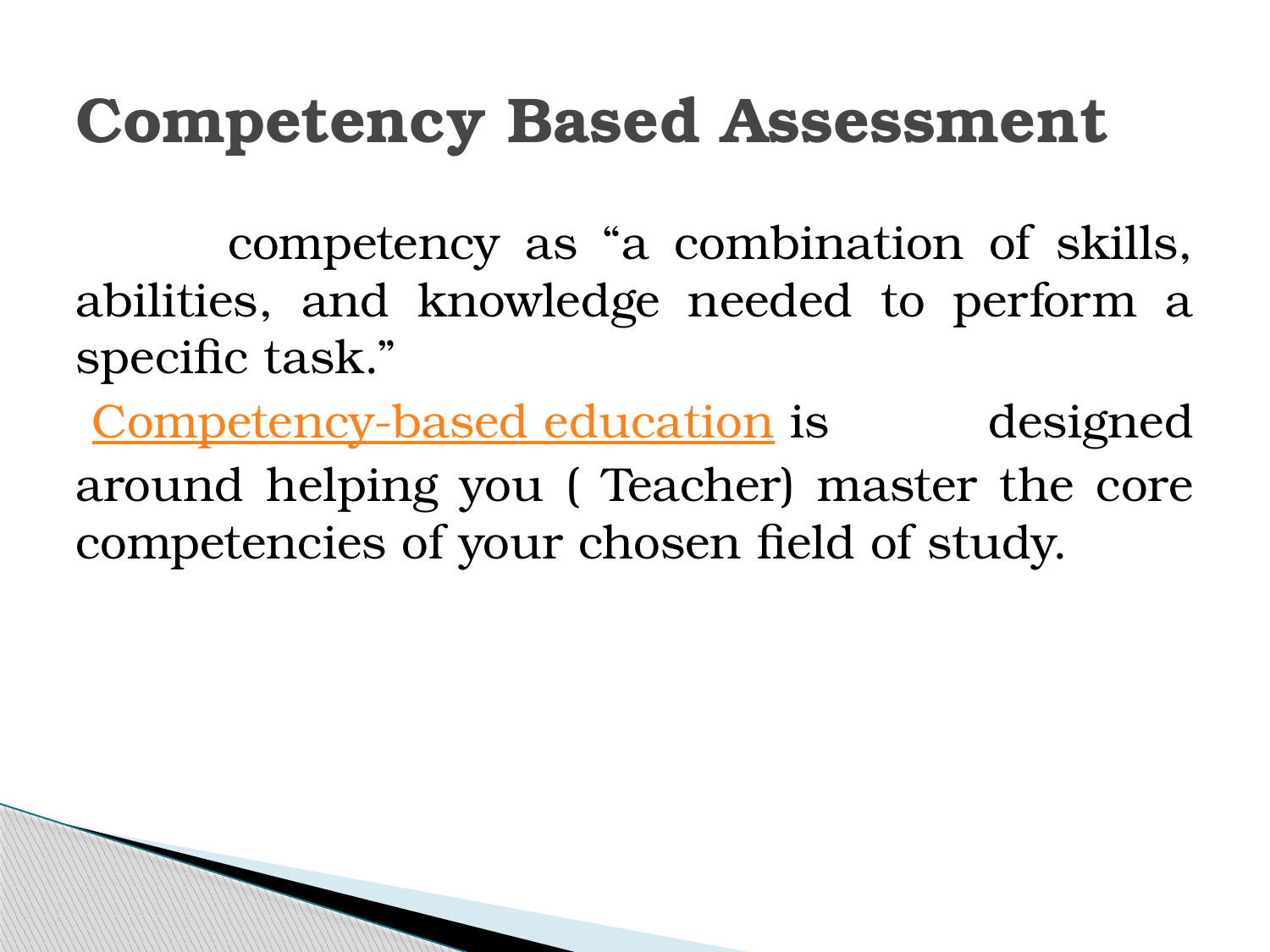

# Competency Based Assessment
	 competency as “a combination of skills, abilities, and knowledge needed to perform a specific task.”
 Competency-based education is designed around helping you ( Teacher) master the core competencies of your chosen field of study.